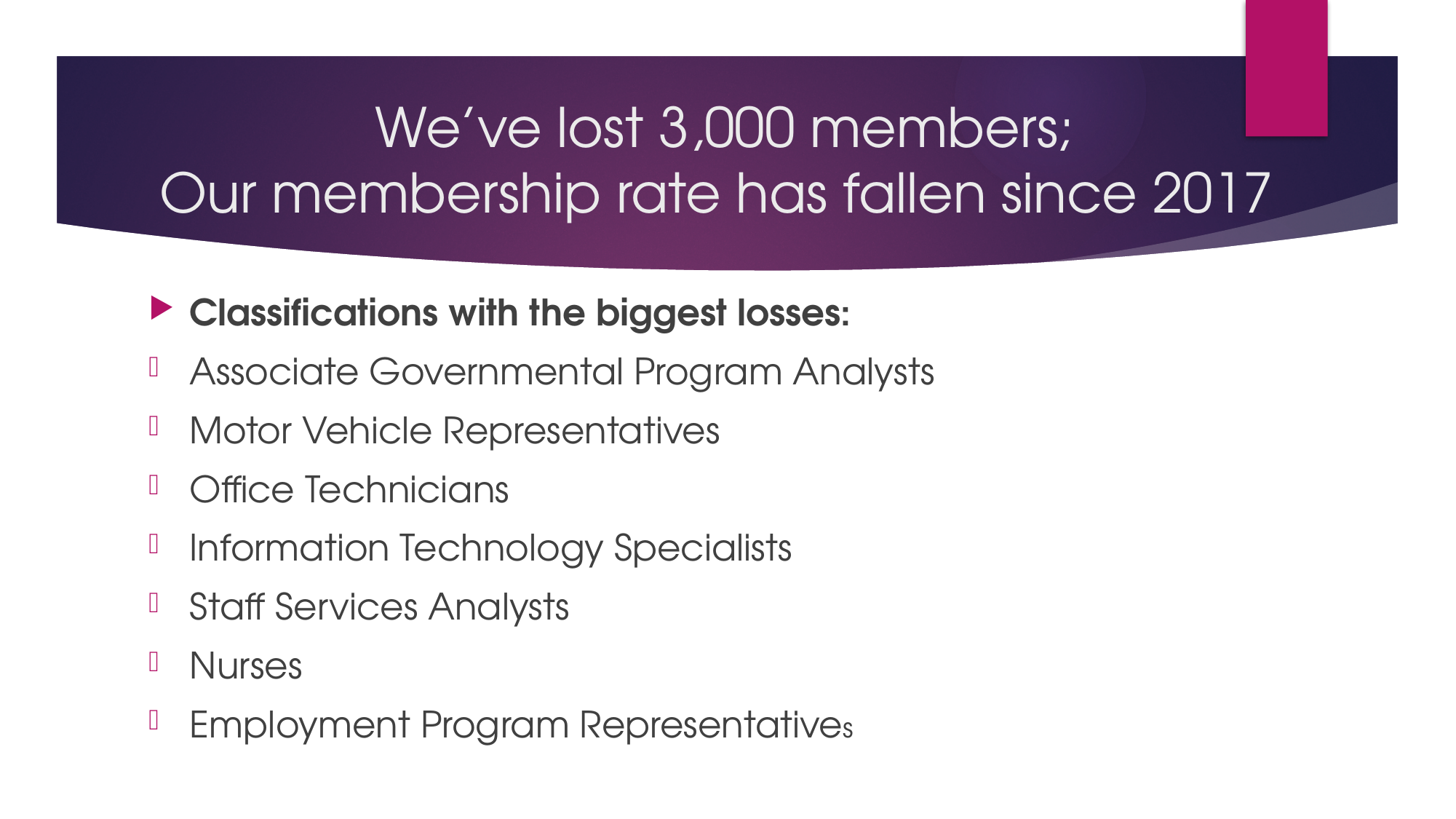

# We’ve lost 3,000 members; Our membership rate has fallen since 2017
Classifications with the biggest losses:
Associate Governmental Program Analysts
Motor Vehicle Representatives
Office Technicians
Information Technology Specialists
Staff Services Analysts
Nurses
Employment Program Representatives